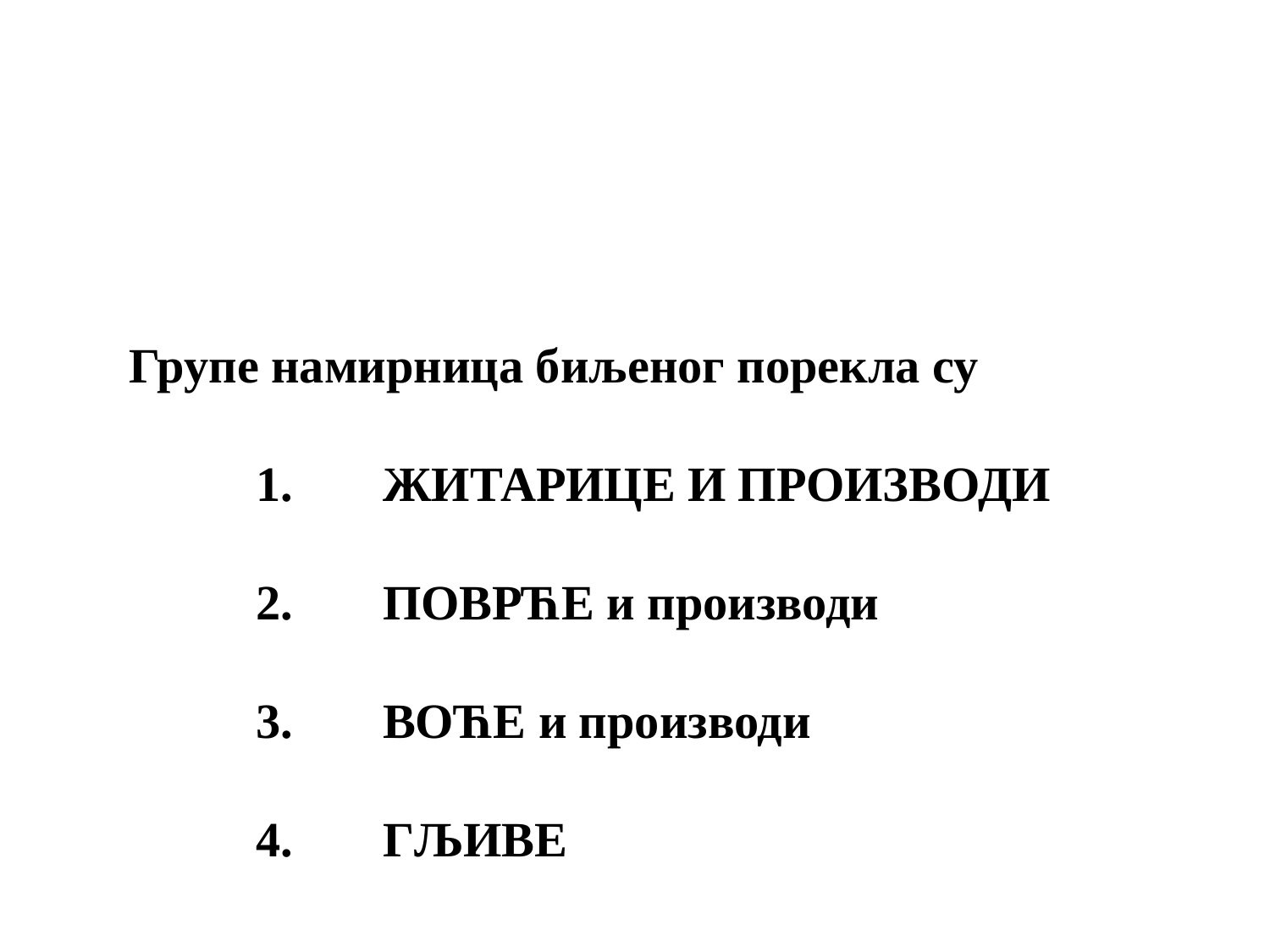

Групе намирница биљеног порекла су

1.	ЖИТАРИЦЕ И ПРОИЗВОДИ

2.	ПОВРЋЕ и производи

3.	ВОЋЕ и производи

4.	ГЉИВЕ